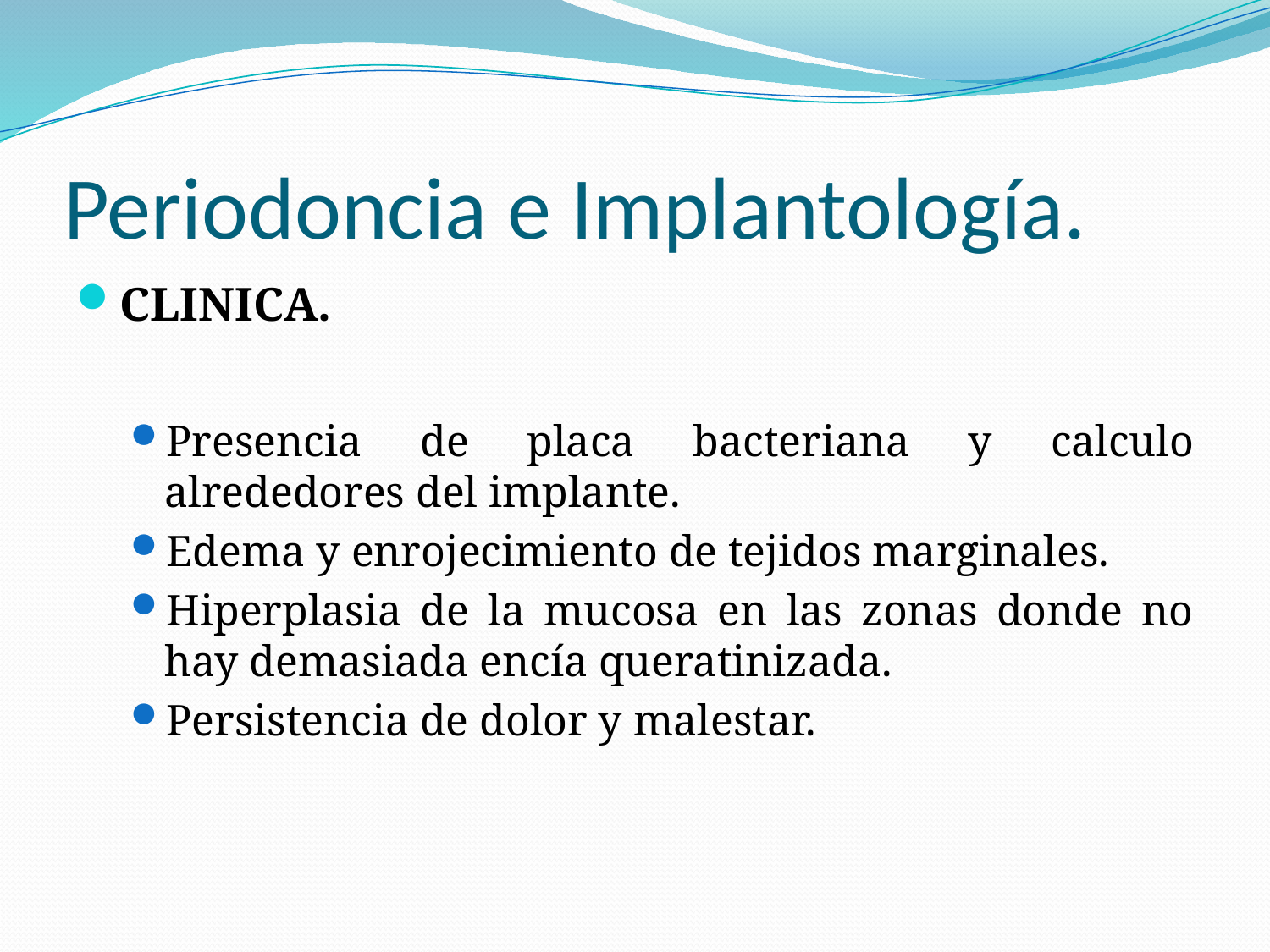

# Periodoncia e Implantología.
CLINICA.

Presencia de placa bacteriana y calculo alrededores del implante.
Edema y enrojecimiento de tejidos marginales.
Hiperplasia de la mucosa en las zonas donde no hay demasiada encía queratinizada.
Persistencia de dolor y malestar.